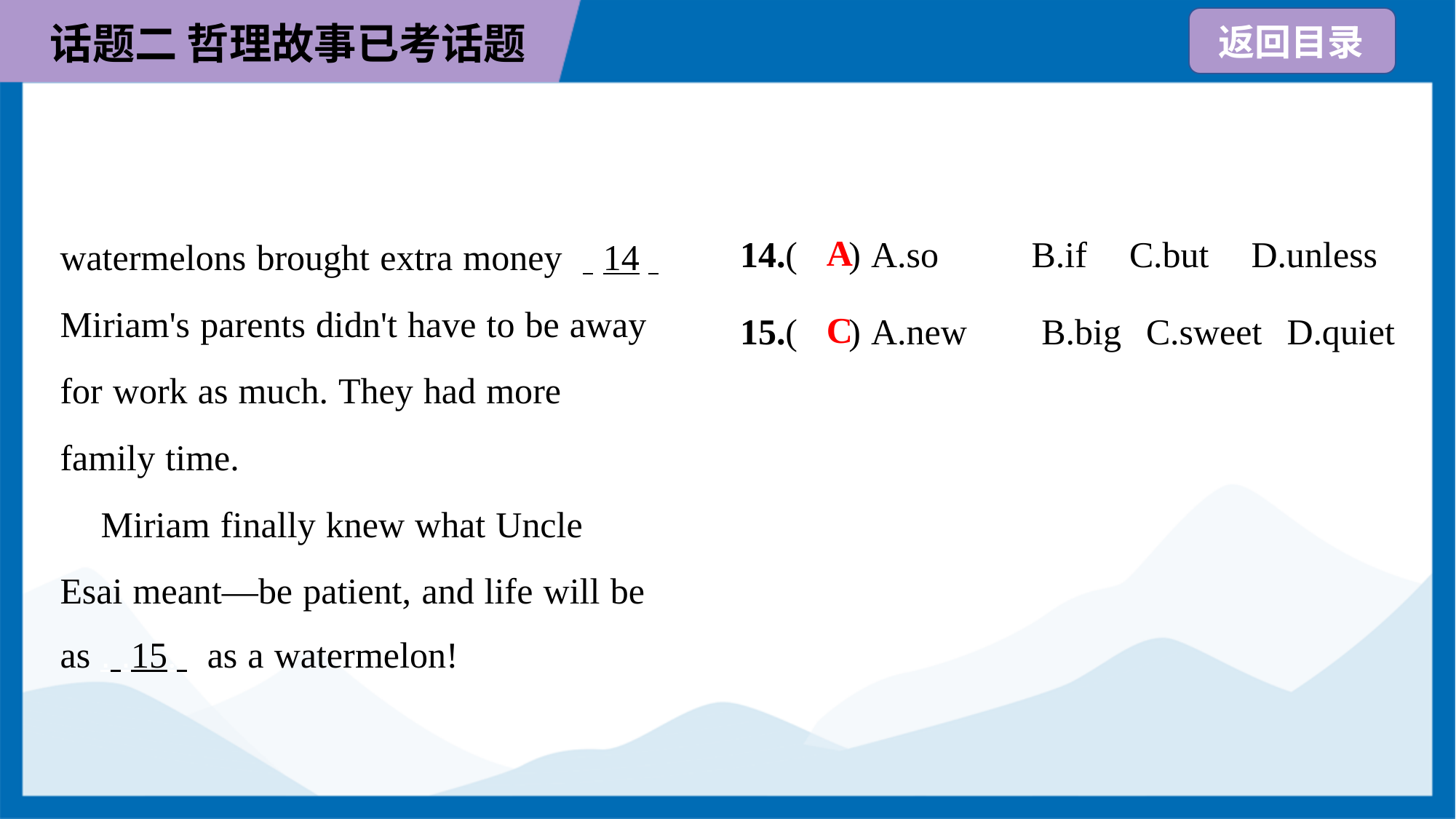

A
watermelons brought extra money . .14. .
Miriam's parents didn't have to be away
for work as much. They had more
family time.
    Miriam finally knew what Uncle
Esai meant—be patient, and life will be
as . .15. . as a watermelon!
14.(     ) A.so	B.if	C.but	D.unless
C
15.(     ) A.new	B.big	C.sweet	D.quiet